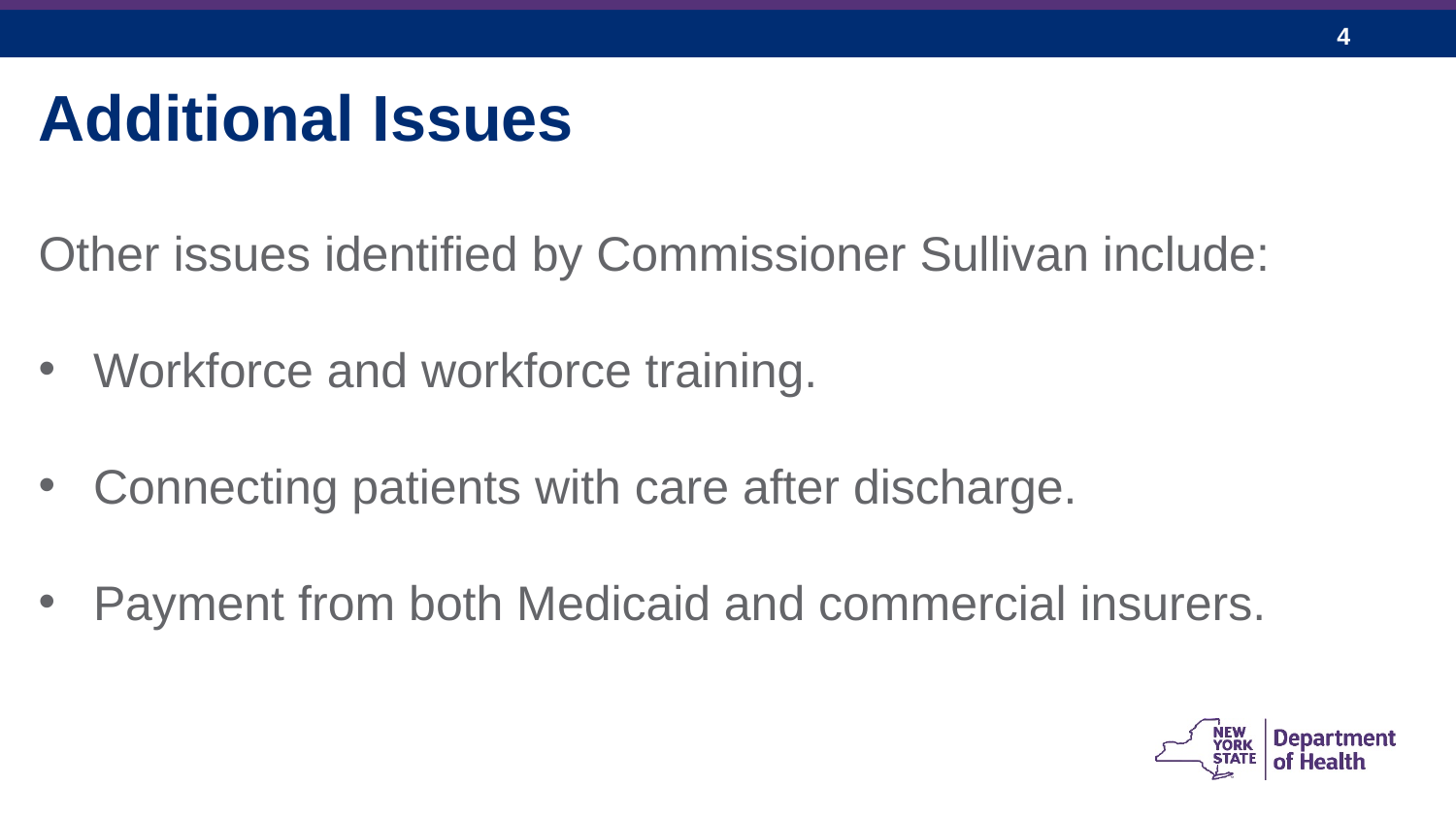

Additional Issues
Other issues identified by Commissioner Sullivan include:

Workforce and workforce training.

Connecting patients with care after discharge.

Payment from both Medicaid and commercial insurers.